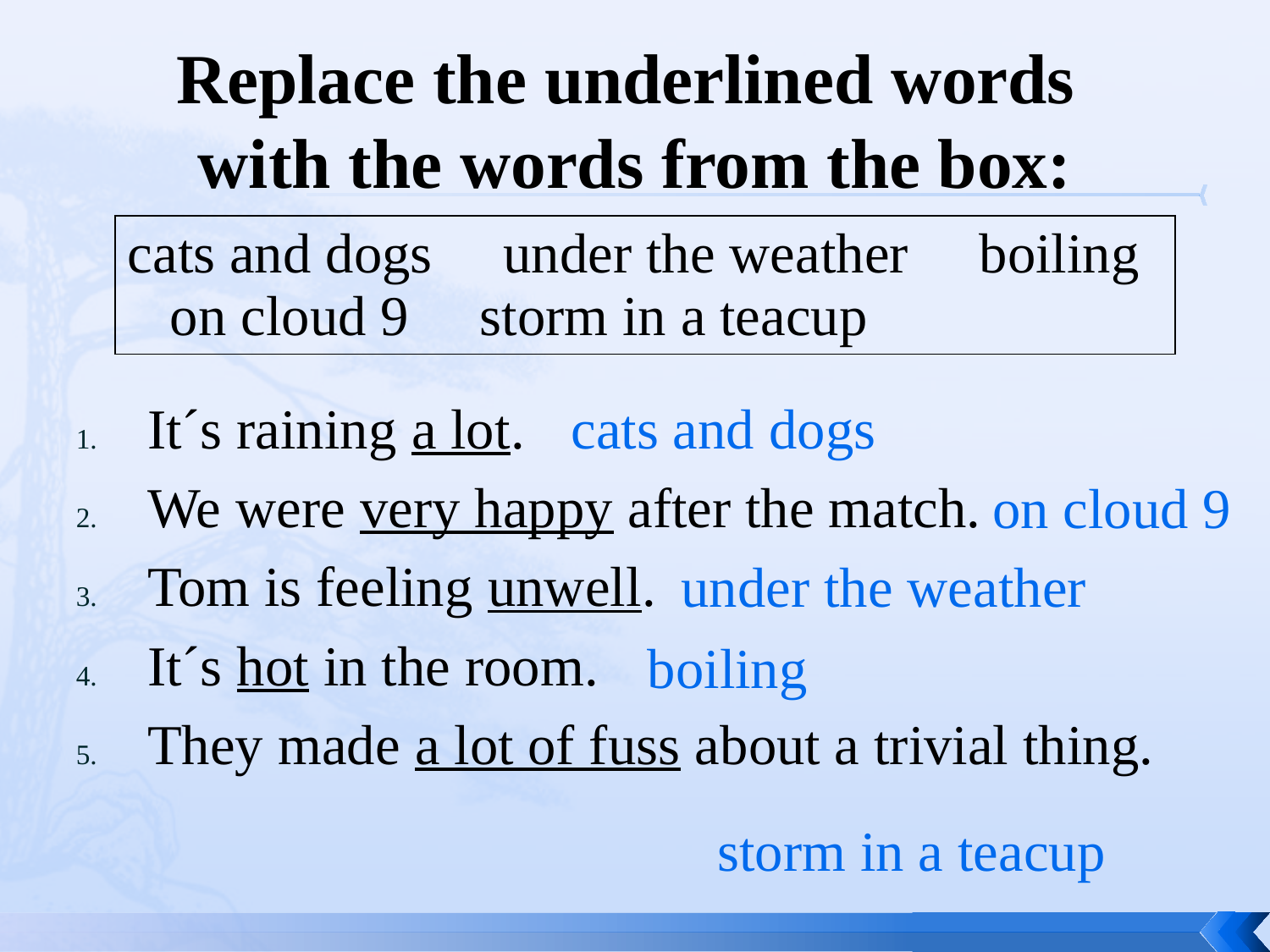

# Replace the underlined words with the words from the box:
| cats and dogs under the weather boiling on cloud 9 storm in a teacup |
| --- |
It´s raining a lot.
We were very happy after the match.
Tom is feeling unwell.
It´s hot in the room.
They made a lot of fuss about a trivial thing.
cats and dogs
on cloud 9
under the weather
boiling
storm in a teacup